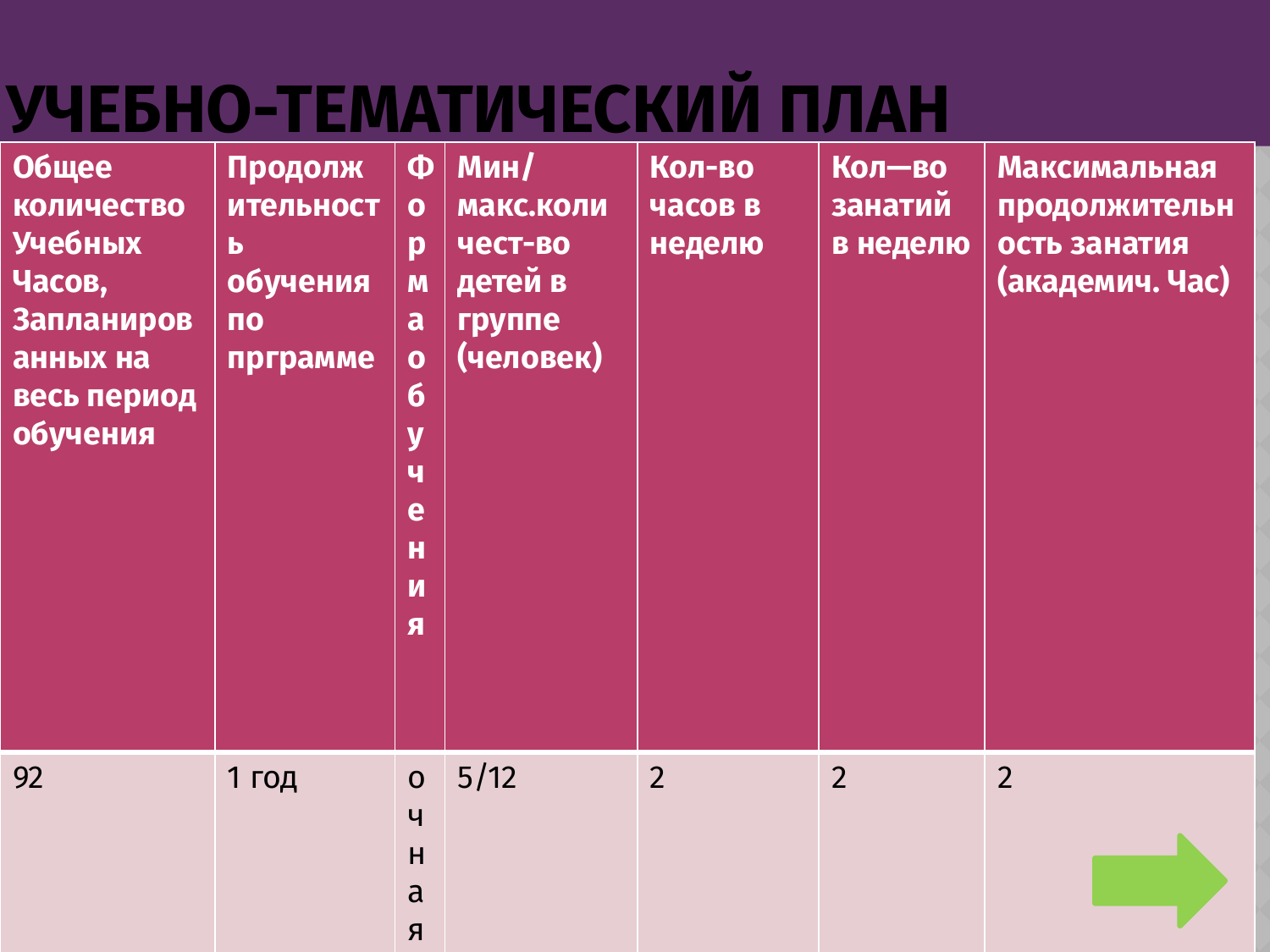

# Учебно-тематический план
| Общее количество Учебных Часов, Запланированных на весь период обучения | Продолжительность обучения по прграмме | Форма обучения | Мин/макс.количест-во детей в группе (человек) | Кол-во часов в неделю | Кол—во занатий в неделю | Максимальная продолжительность занатия (академич. Час) |
| --- | --- | --- | --- | --- | --- | --- |
| 92 | 1 год | очная | 5/12 | 2 | 2 | 2 |